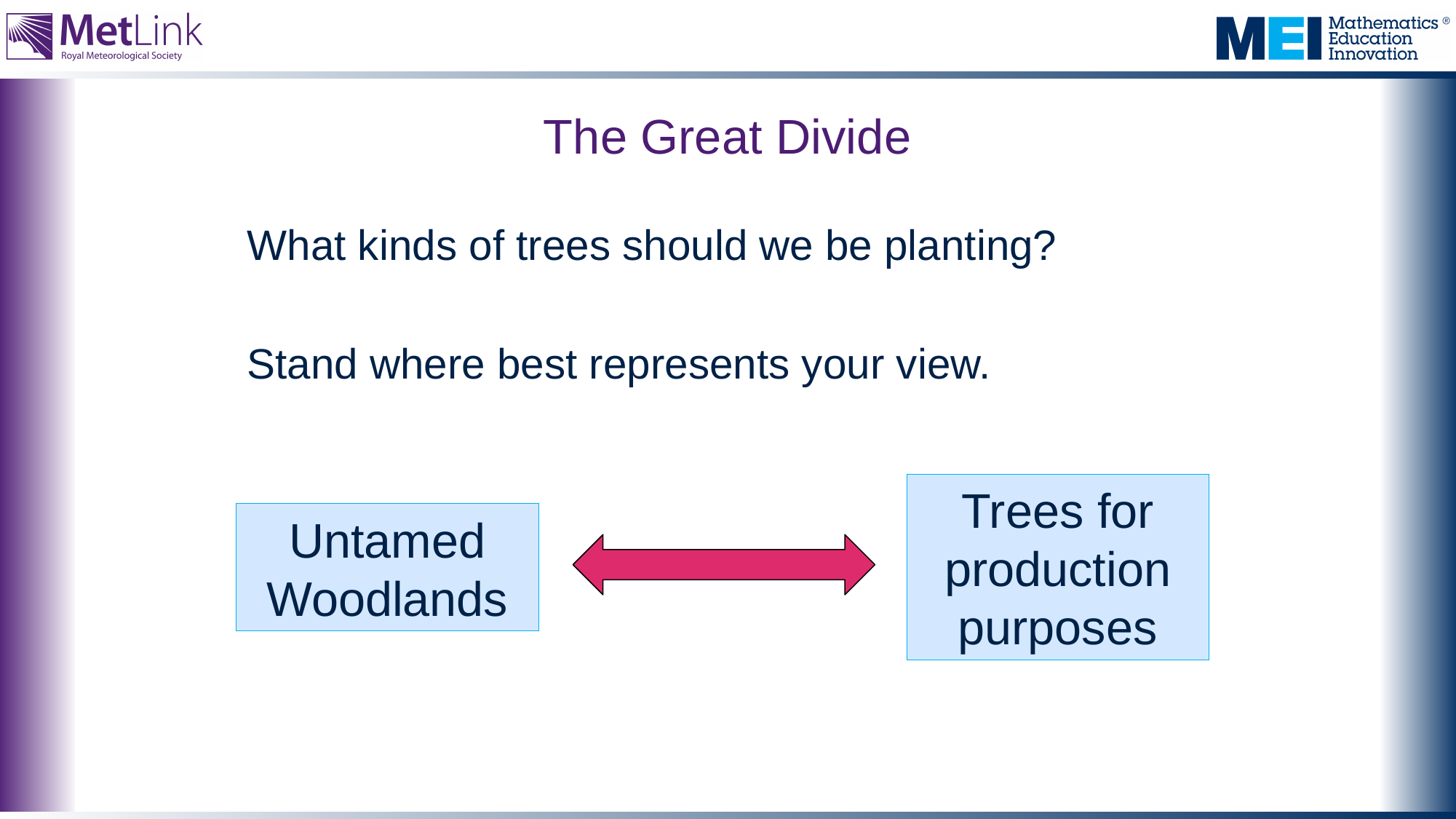

# The Great Divide
What kinds of trees should we be planting?

Stand where best represents your view.
Trees for production purposes
Untamed Woodlands